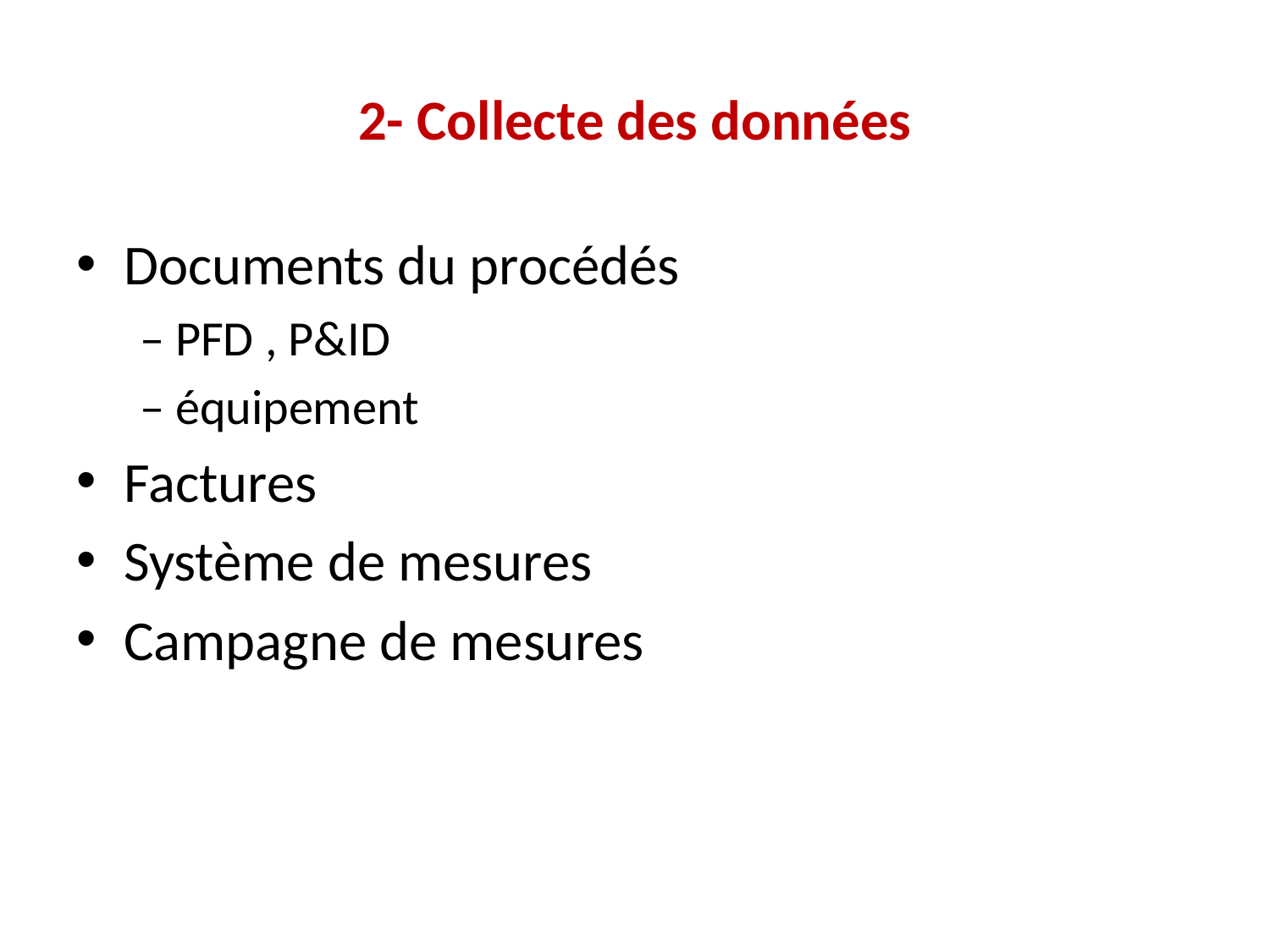

# 2- Collecte des données
Documents du procédés
– PFD , P&ID
– équipement
Factures
Système de mesures
Campagne de mesures